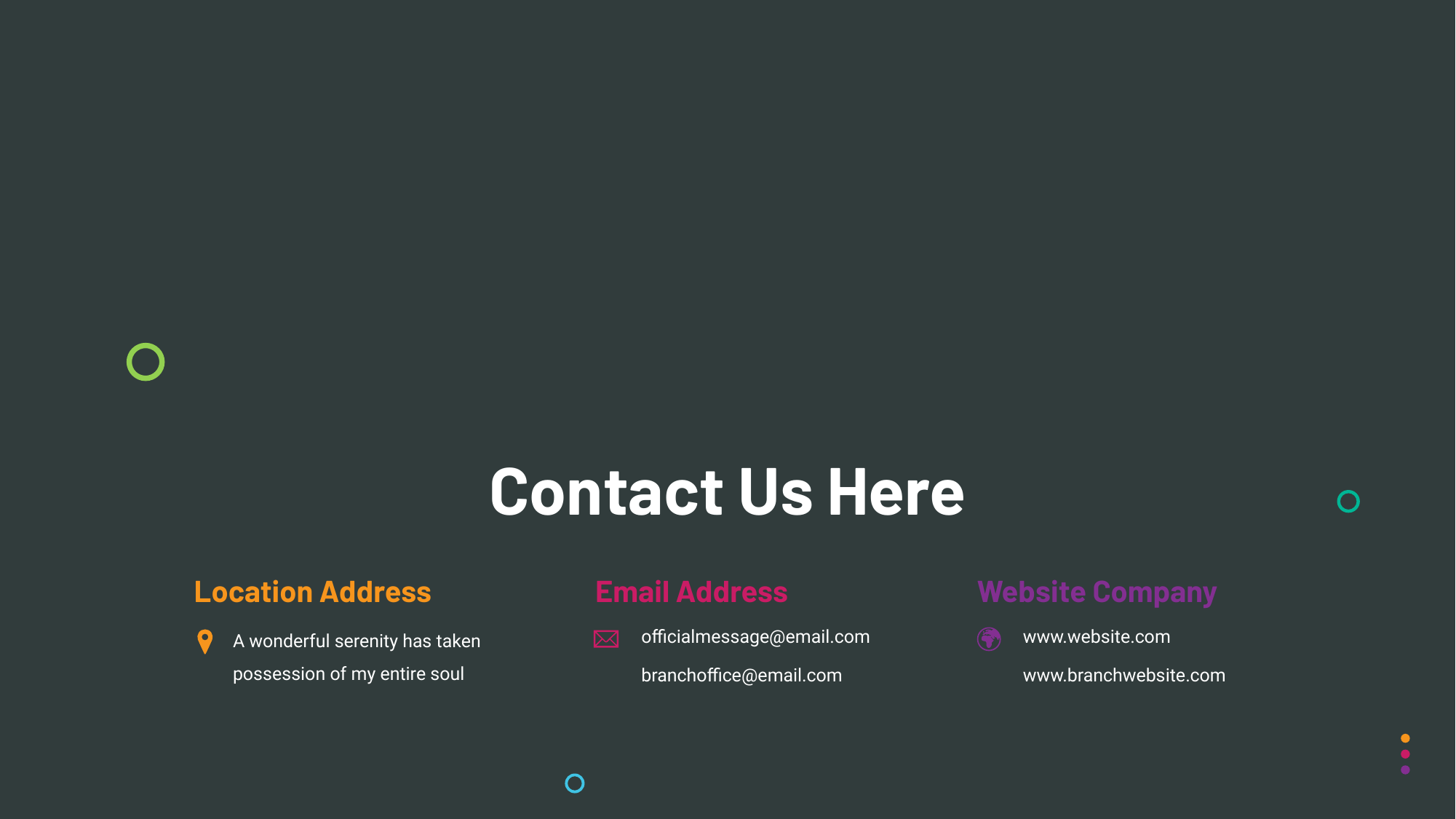

# Contact Us Here

Location Address
Email Address
Website Company
A wonderful serenity has taken possession of my entire soul
officialmessage@email.com
www.website.com

branchoffice@email.com
www.branchwebsite.com